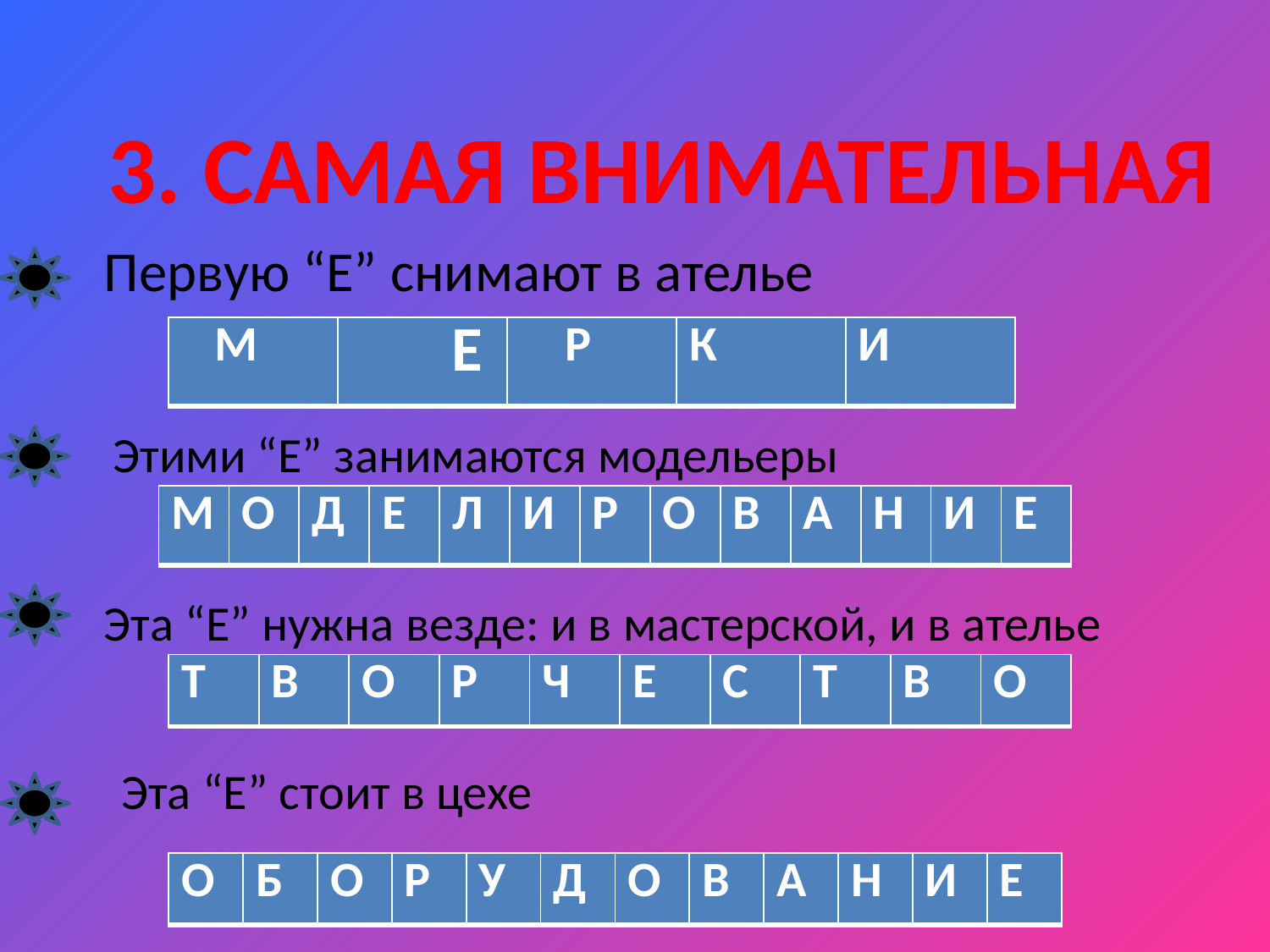

3. Самая внимательная
Первую “Е” снимают в ателье

| М | Е | Р | К | И |
| --- | --- | --- | --- | --- |
Этими “Е” занимаются модельеры

| М | О | Д | Е | Л | И | Р | О | В | А | Н | И | Е |
| --- | --- | --- | --- | --- | --- | --- | --- | --- | --- | --- | --- | --- |

Эта “Е” нужна везде: и в мастерской, и в ателье
| Т | В | О | Р | Ч | Е | С | Т | В | О |
| --- | --- | --- | --- | --- | --- | --- | --- | --- | --- |
Эта “Е” стоит в цехе

| О | Б | О | Р | У | Д | О | В | А | Н | И | Е |
| --- | --- | --- | --- | --- | --- | --- | --- | --- | --- | --- | --- |